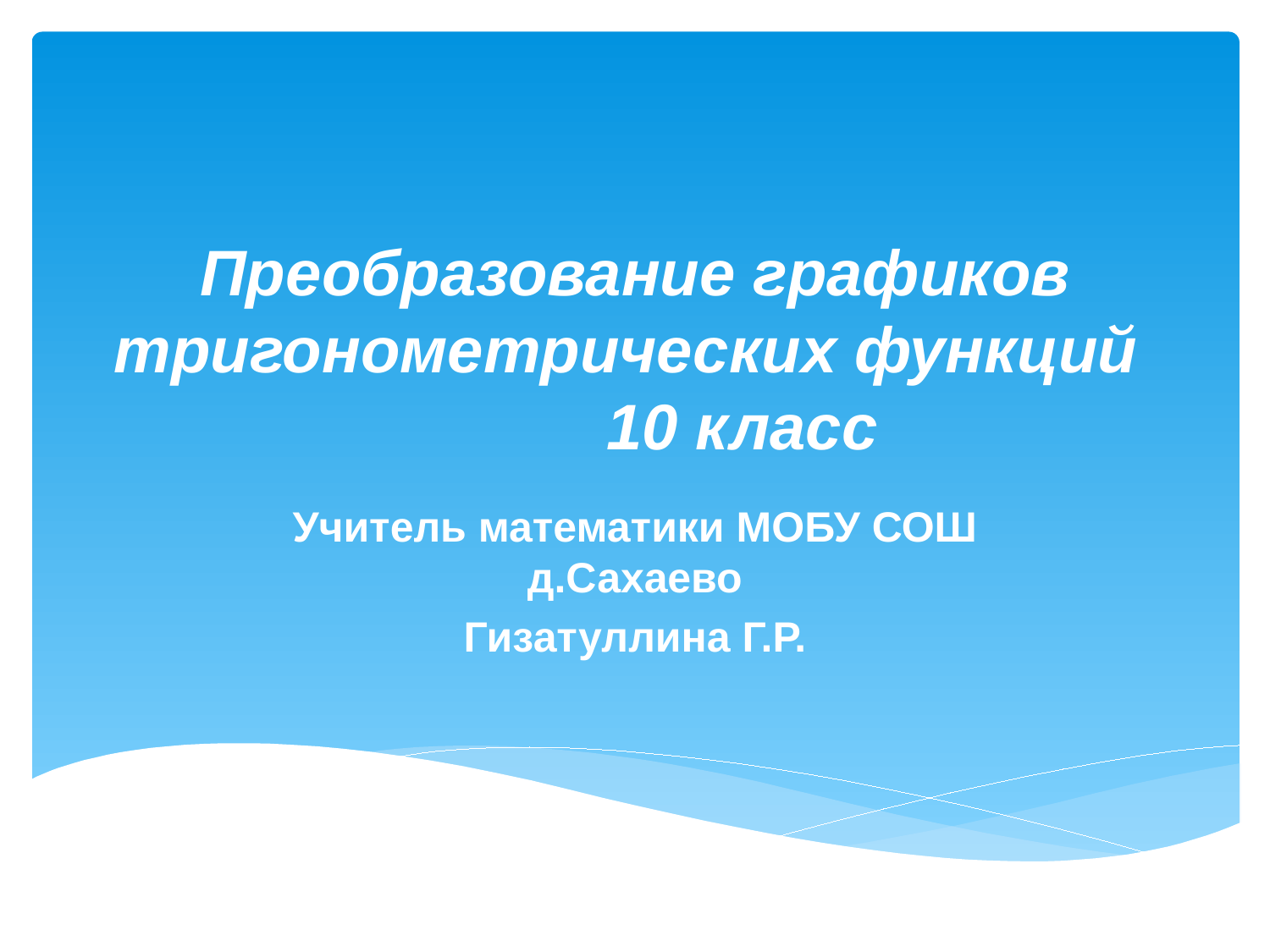

# Преобразование графиков тригонометрических функций              10 класс
Учитель математики МОБУ СОШ д.Сахаево
Гизатуллина Г.Р.